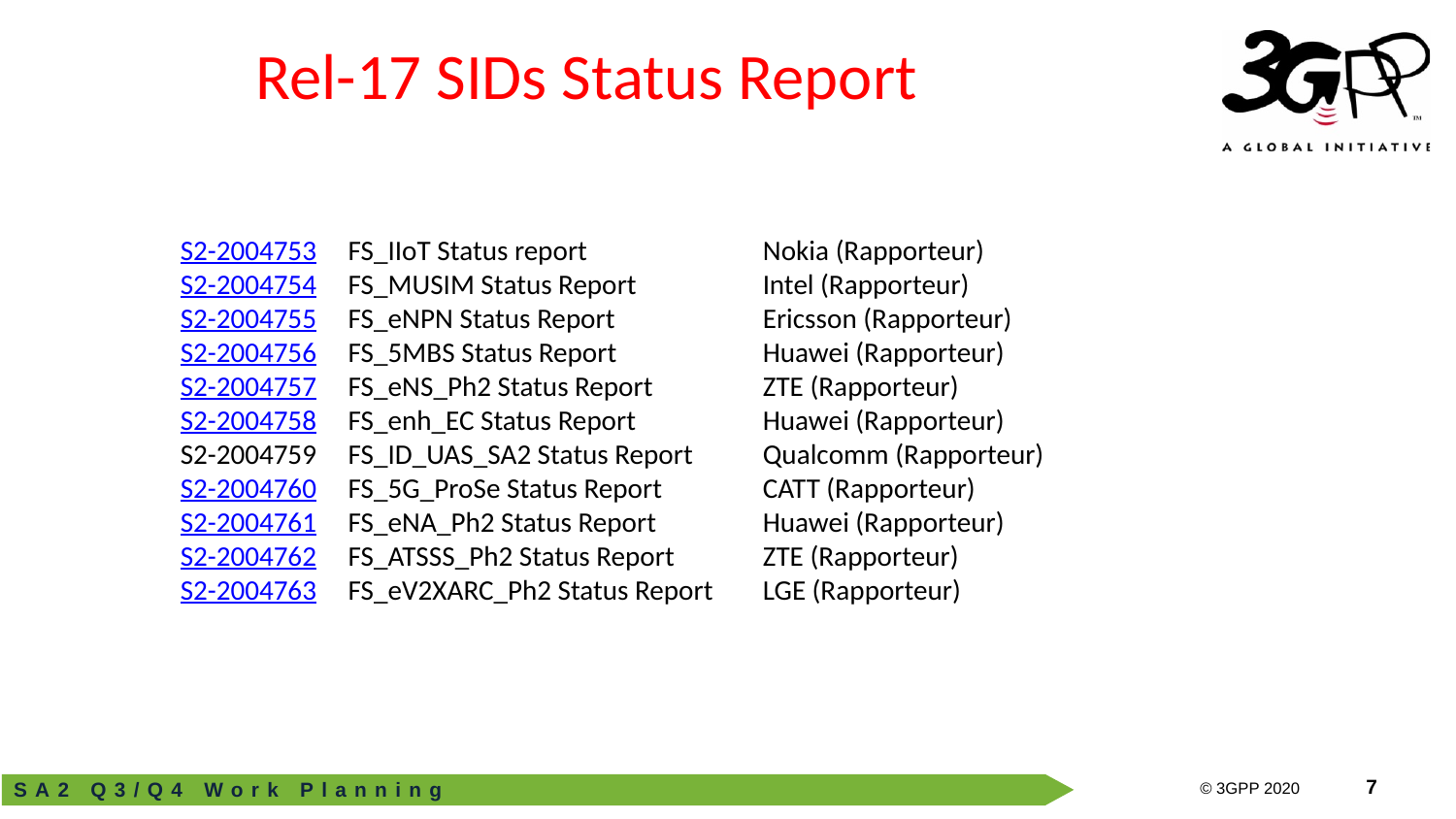

# Rel-17 SIDs Status Report
S2-2004753     FS_IIoT Status report          	Nokia (Rapporteur)
S2-2004754     FS_MUSIM Status Report         	Intel (Rapporteur)
S2-2004755     FS_eNPN Status Report          	Ericsson (Rapporteur)
S2-2004756     FS_5MBS Status Report          	Huawei (Rapporteur)
S2-2004757     FS_eNS_Ph2 Status Report       	ZTE (Rapporteur)
S2-2004758     FS_enh_EC Status Report       	Huawei (Rapporteur)
S2-2004759     FS_ID_UAS_SA2 Status Report    	Qualcomm (Rapporteur)
S2-2004760     FS_5G_ProSe Status Report      	CATT (Rapporteur)
S2-2004761     FS_eNA_Ph2 Status Report       	Huawei (Rapporteur)
S2-2004762     FS_ATSSS_Ph2 Status Report     	ZTE (Rapporteur)
S2-2004763     FS_eV2XARC_Ph2 Status Report   	LGE (Rapporteur)